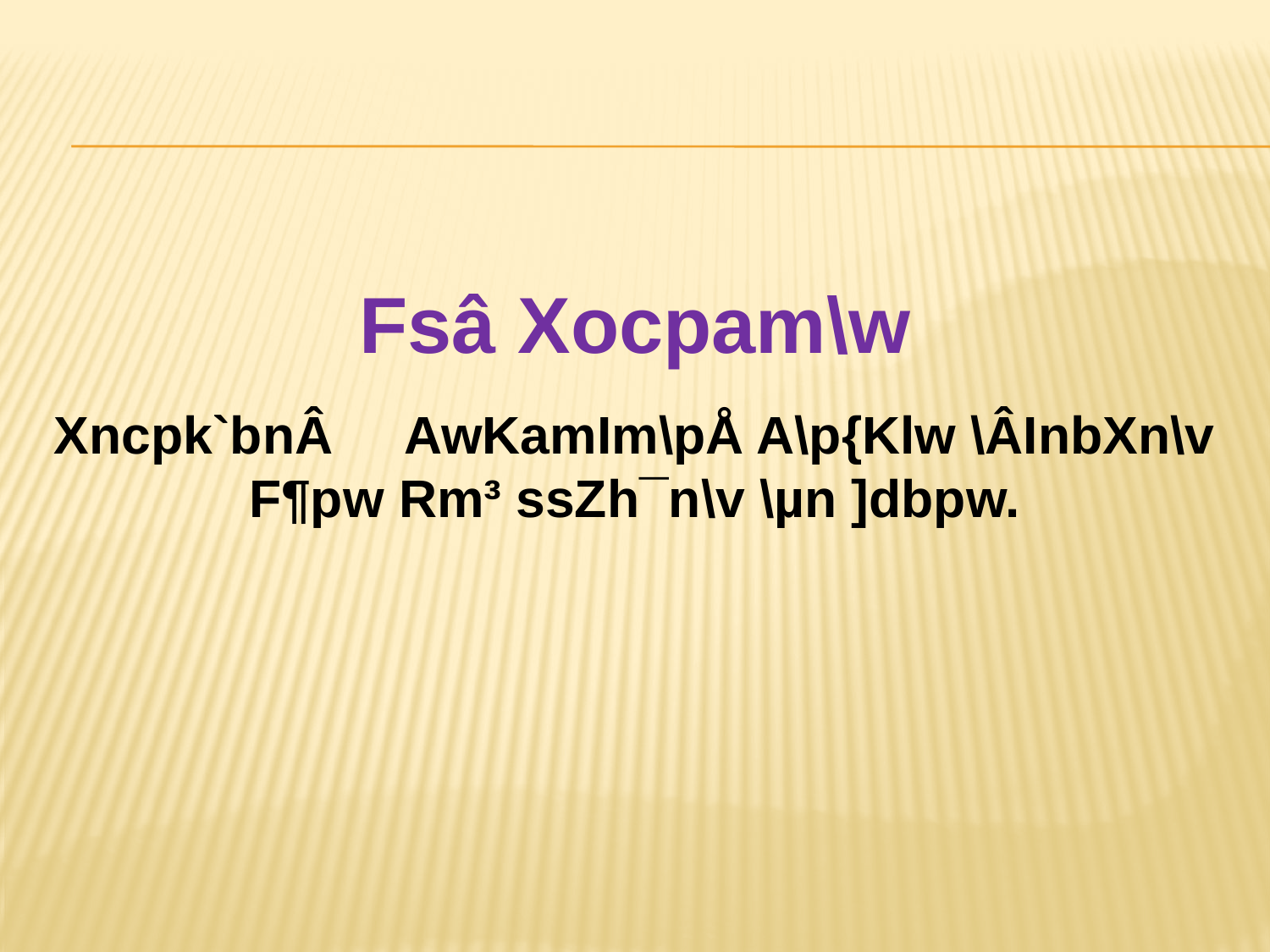

Fsâ Xocpam\w

Xncpk`bnÂ     AwKamIm\pÅ A\p{Klw \ÂInbXn\v F¶pw Rm³ ssZh¯n\v \µn ]dbpw.